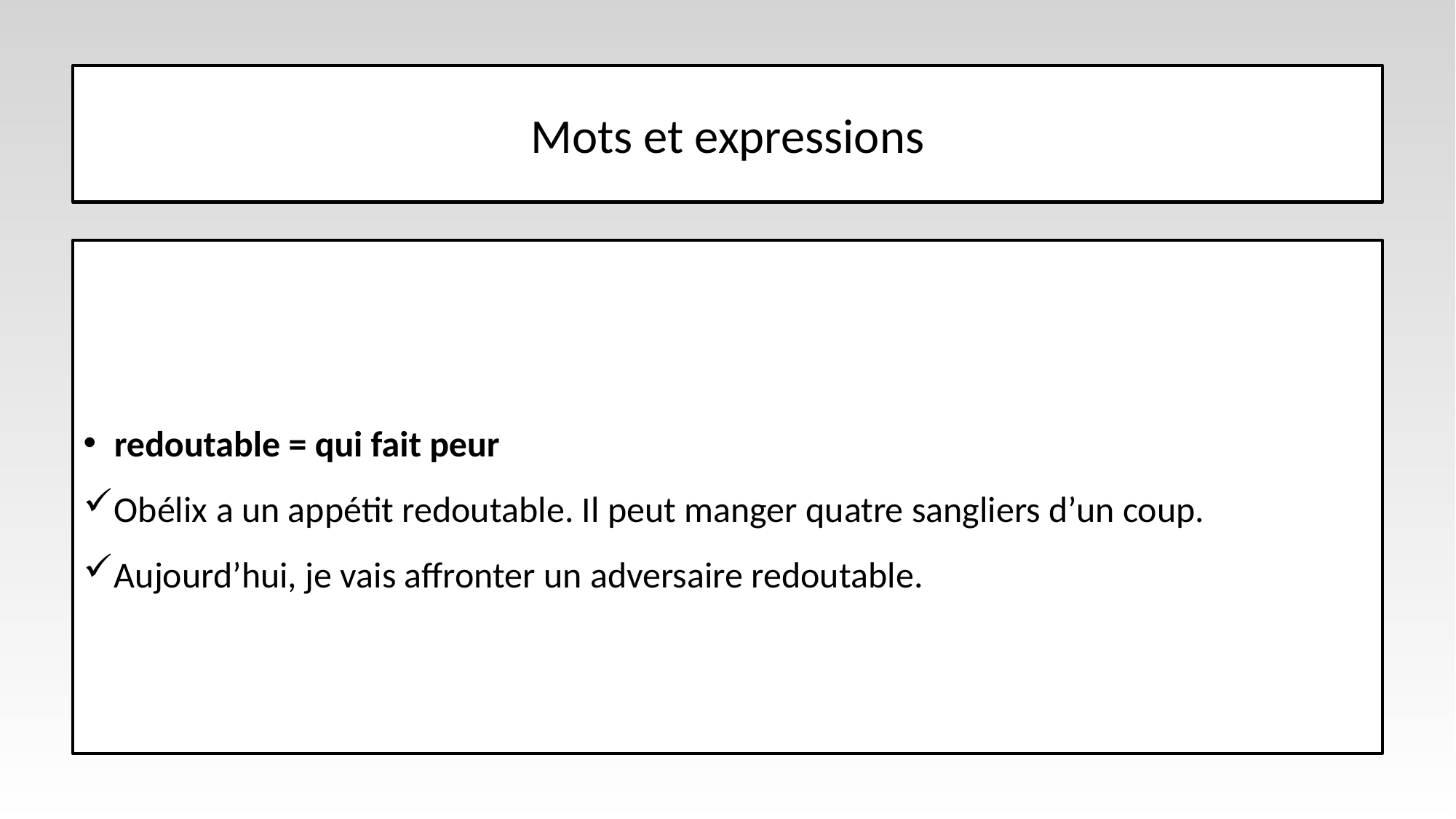

# Mots et expressions
redoutable = qui fait peur
Obélix a un appétit redoutable. Il peut manger quatre sangliers d’un coup.
Aujourd’hui, je vais affronter un adversaire redoutable.